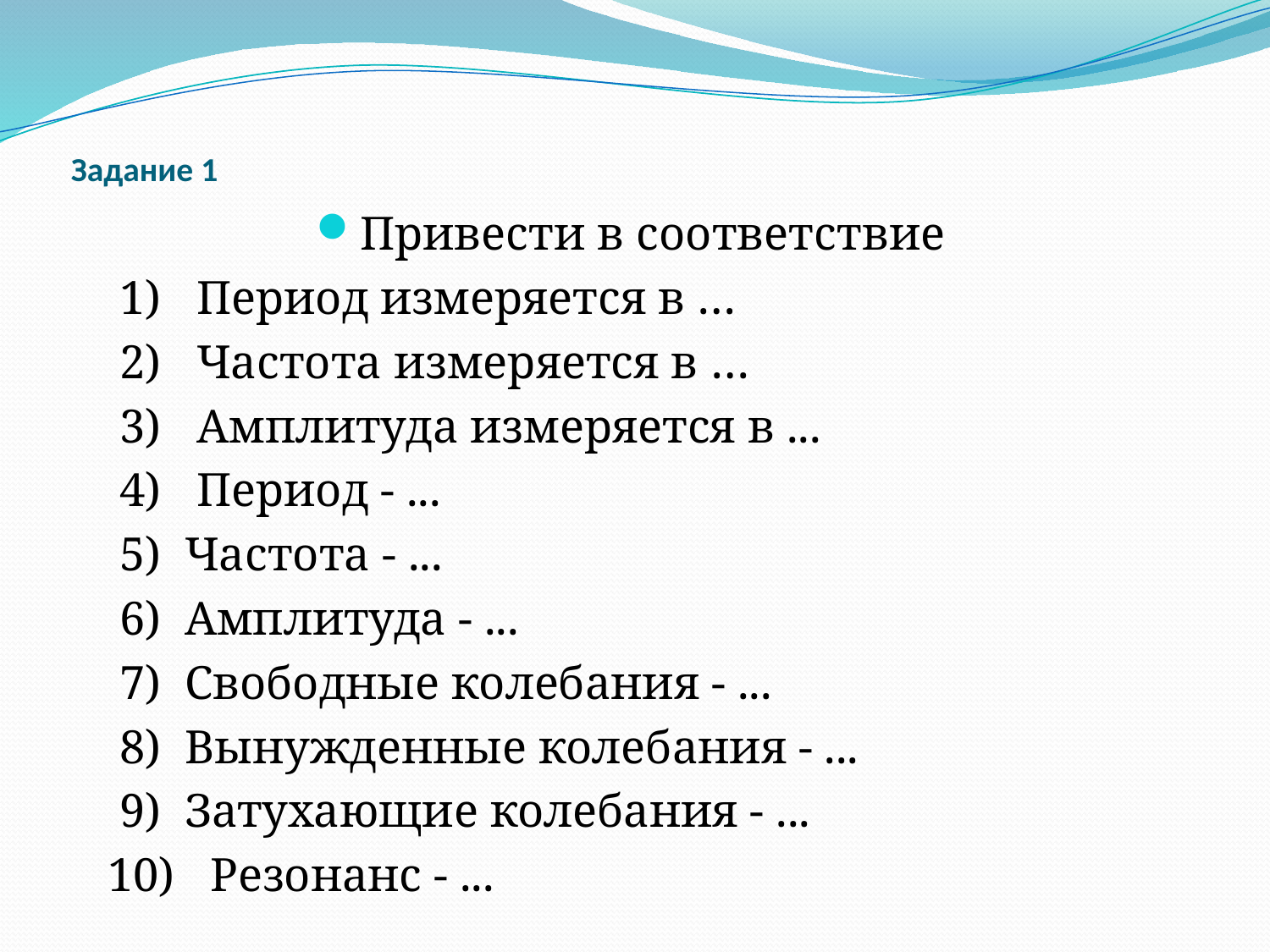

# Задание 1
Привести в соответствие
    1)   Период измеряется в …
    2)   Частота измеряется в …
    3)   Амплитуда измеряется в ...
    4)   Период - ...
    5)  Частота - ...
    6)  Амплитуда - ...
    7)  Свободные колебания - ...
    8)  Вынужденные колебания - ...
    9)  Затухающие колебания - ...
   10)   Резонанс - ...